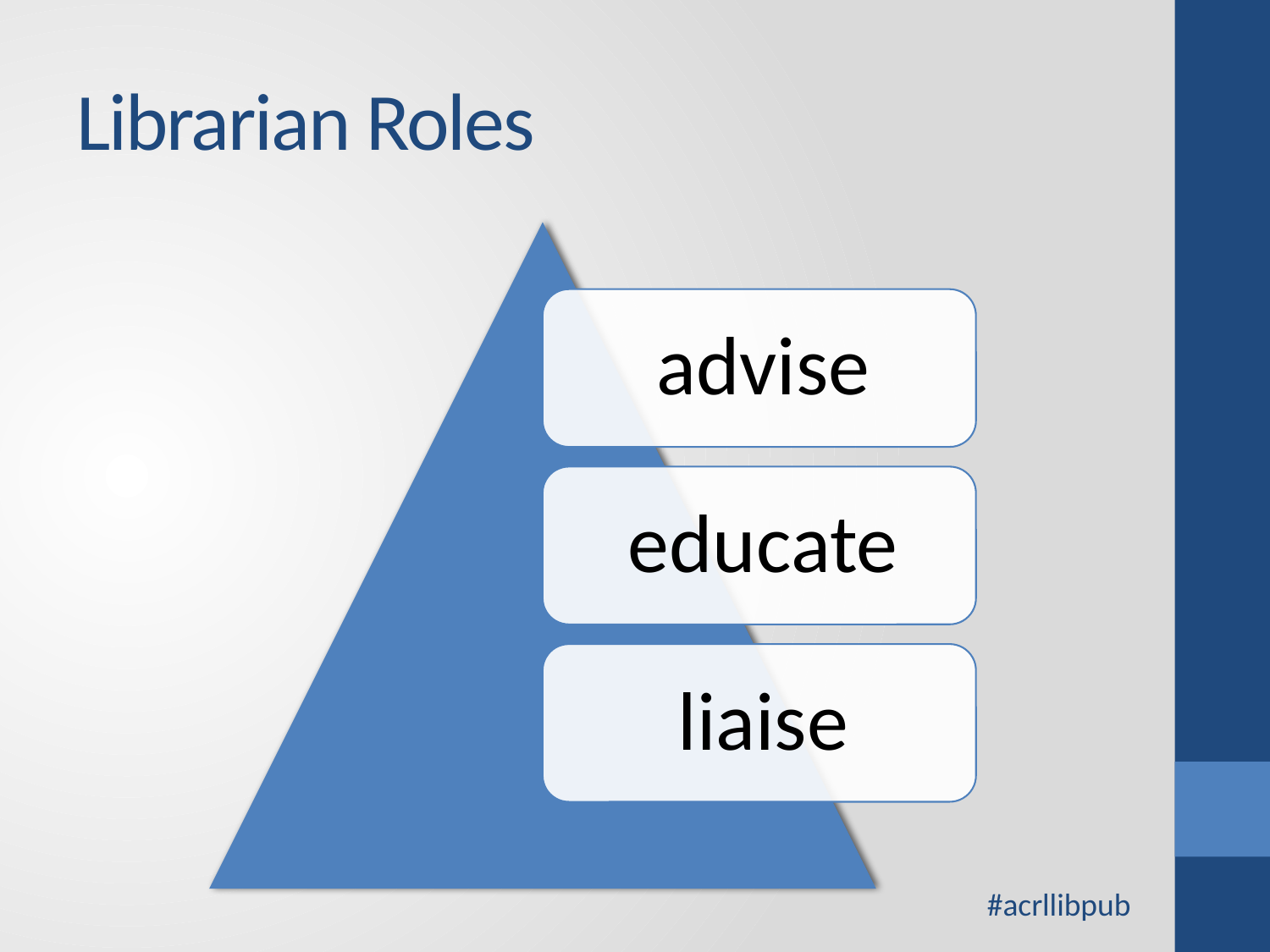

# Librarian Roles
advise
educate
liaise
#acrllibpub